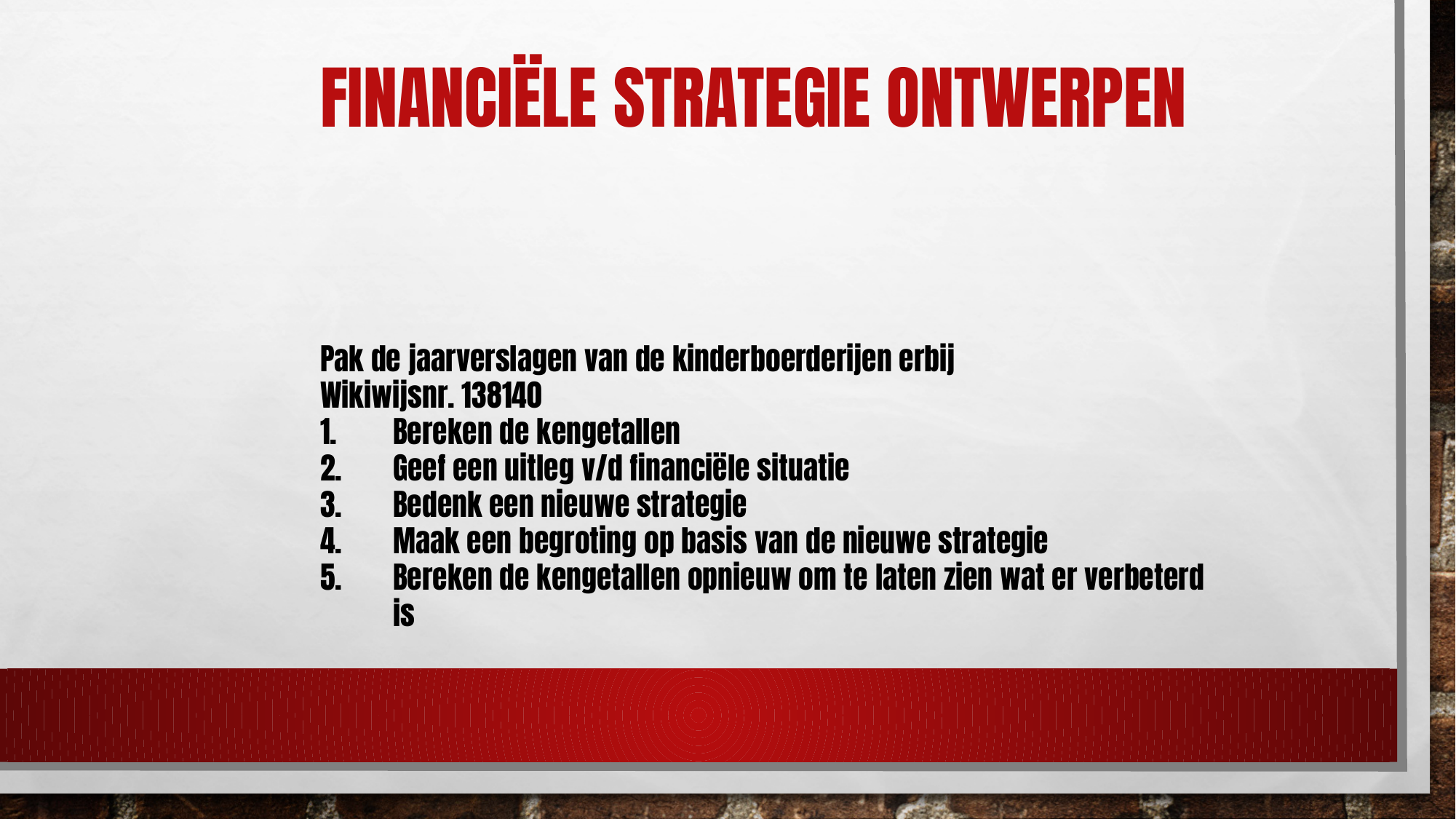

# Financiële strategie ontwerpen
Pak de jaarverslagen van de kinderboerderijen erbij
Wikiwijsnr. 138140
Bereken de kengetallen
Geef een uitleg v/d financiële situatie
Bedenk een nieuwe strategie
Maak een begroting op basis van de nieuwe strategie
Bereken de kengetallen opnieuw om te laten zien wat er verbeterd is